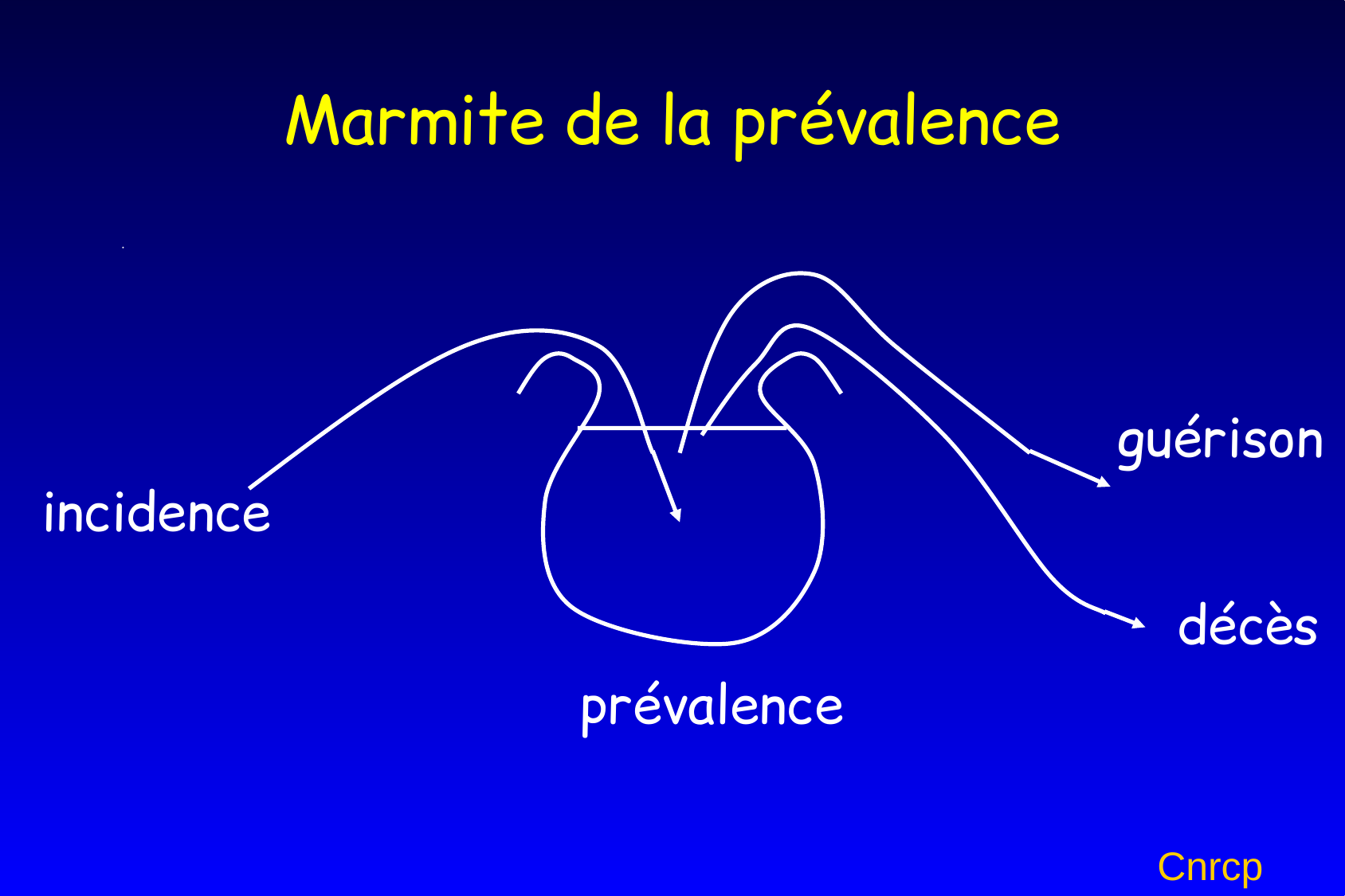

# Marmite de la prévalence
.

guérison

incidence
décès

prévalence
Cnrcp